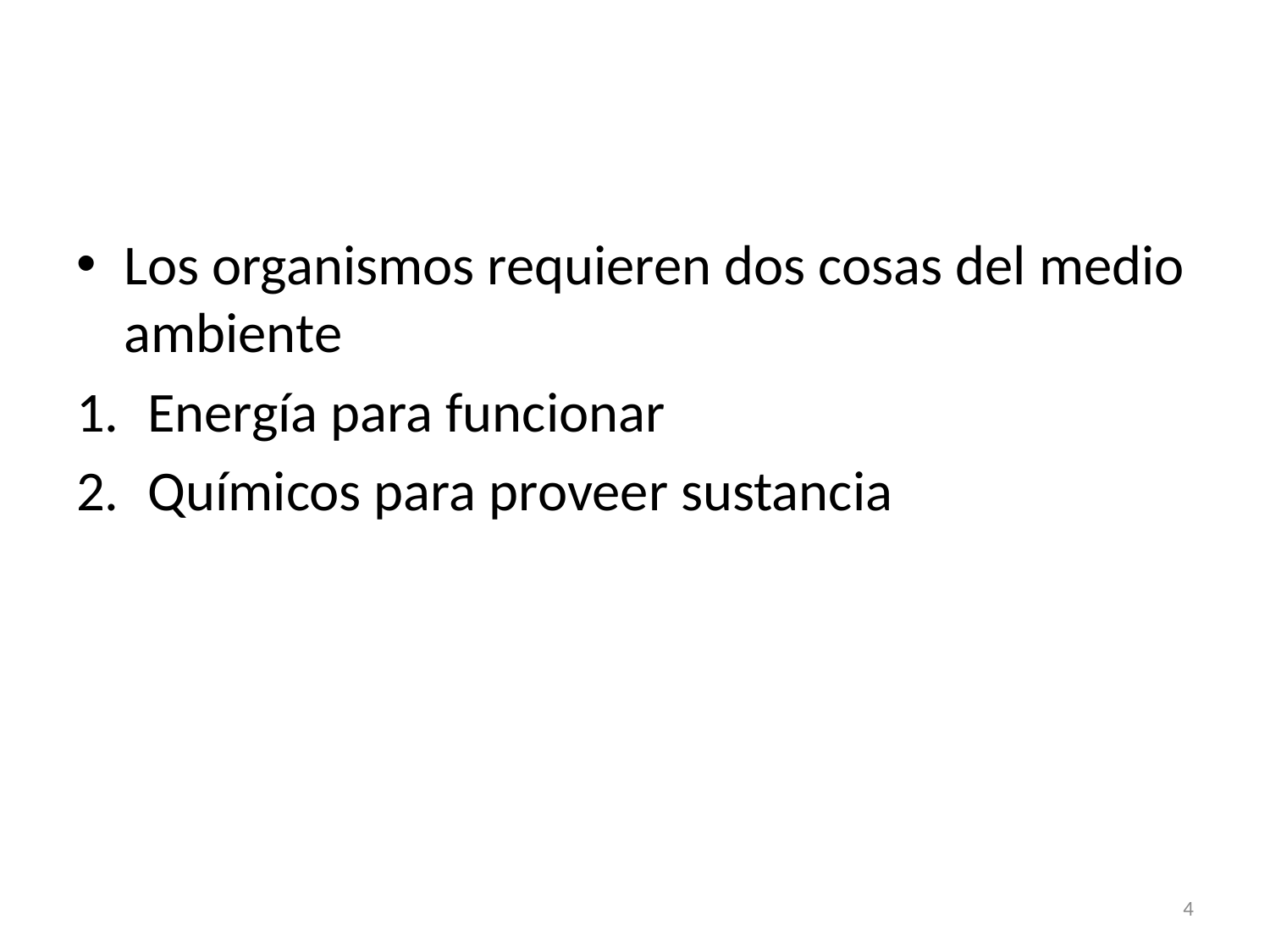

#
Los organismos requieren dos cosas del medio ambiente
Energía para funcionar
Químicos para proveer sustancia
4